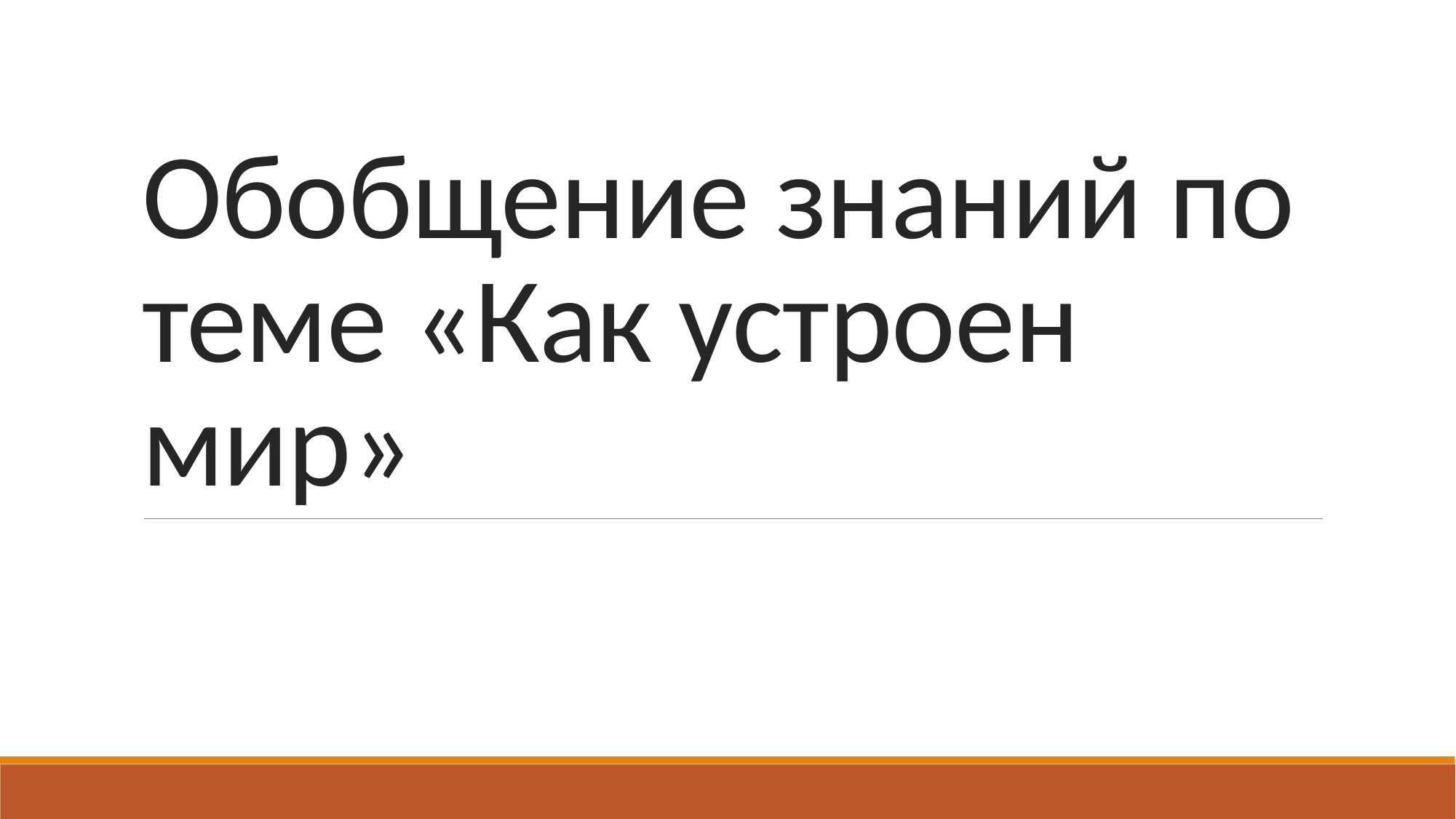

# Обобщение знаний по теме «Как устроен мир»